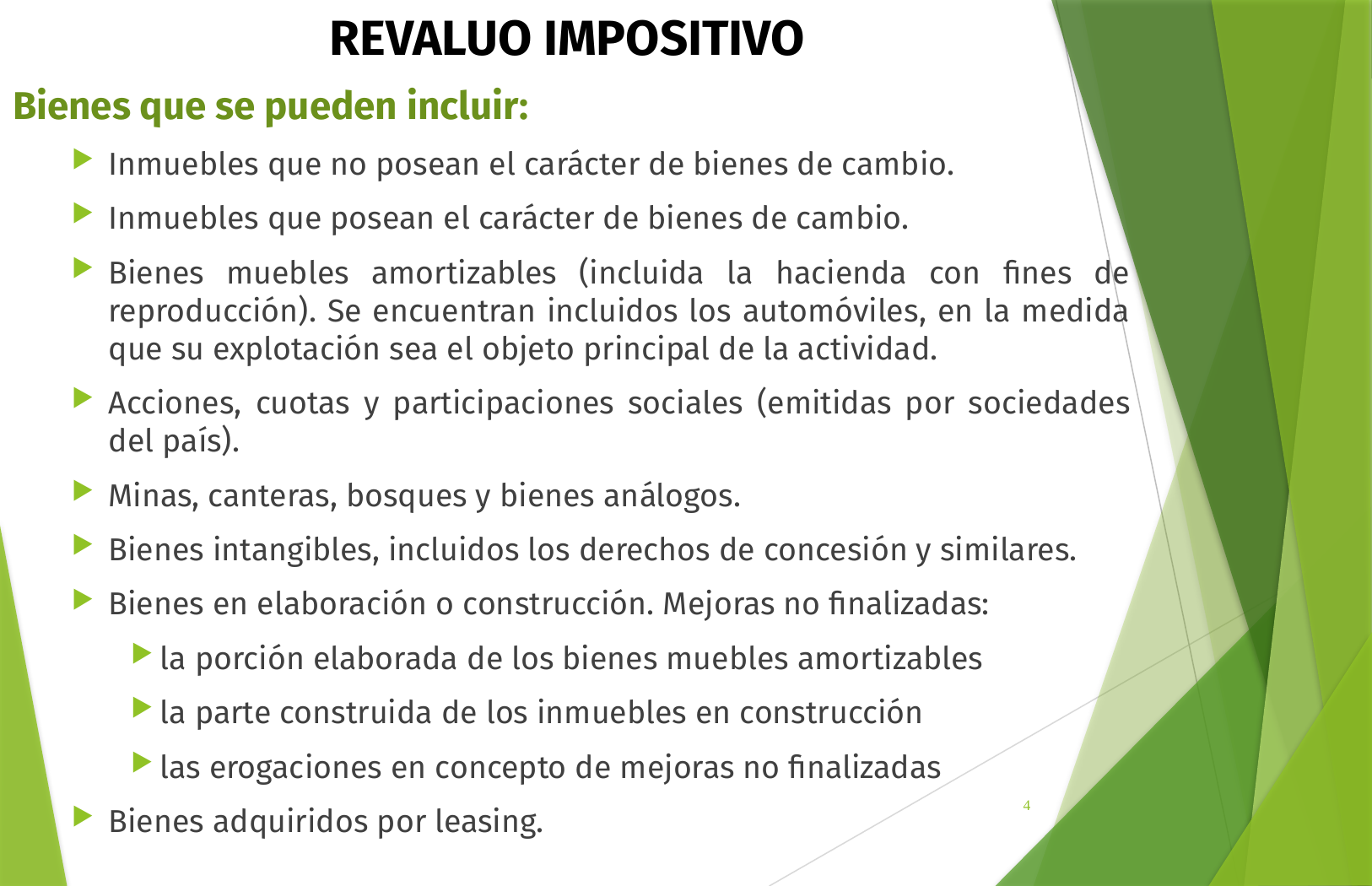

# REVALUO IMPOSITIVO
Bienes que se pueden incluir:
Inmuebles que no posean el carácter de bienes de cambio.
Inmuebles que posean el carácter de bienes de cambio.
Bienes muebles amortizables (incluida la hacienda con fines de reproducción). Se encuentran incluidos los automóviles, en la medida que su explotación sea el objeto principal de la actividad.
Acciones, cuotas y participaciones sociales (emitidas por sociedades del país).
Minas, canteras, bosques y bienes análogos.
Bienes intangibles, incluidos los derechos de concesión y similares.
Bienes en elaboración o construcción. Mejoras no finalizadas:
la porción elaborada de los bienes muebles amortizables
la parte construida de los inmuebles en construcción
las erogaciones en concepto de mejoras no finalizadas
Bienes adquiridos por leasing.

4